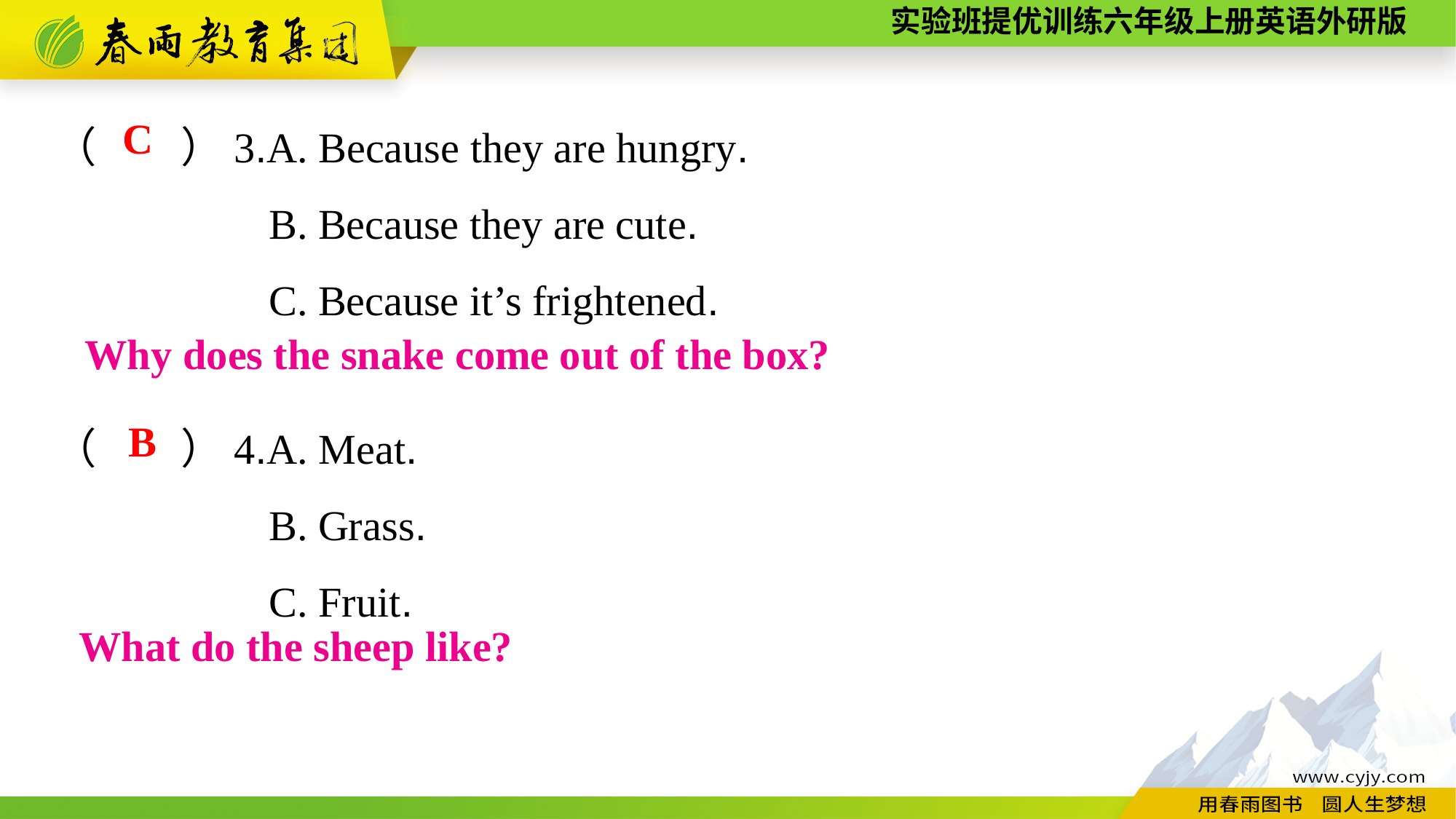

（　　）3.A. Because they are hungry.
B. Because they are cute.
C. Because it’s frightened.
C
Why does the snake come out of the box?
（　　）4.A. Meat.
B. Grass.
C. Fruit.
B
What do the sheep like?